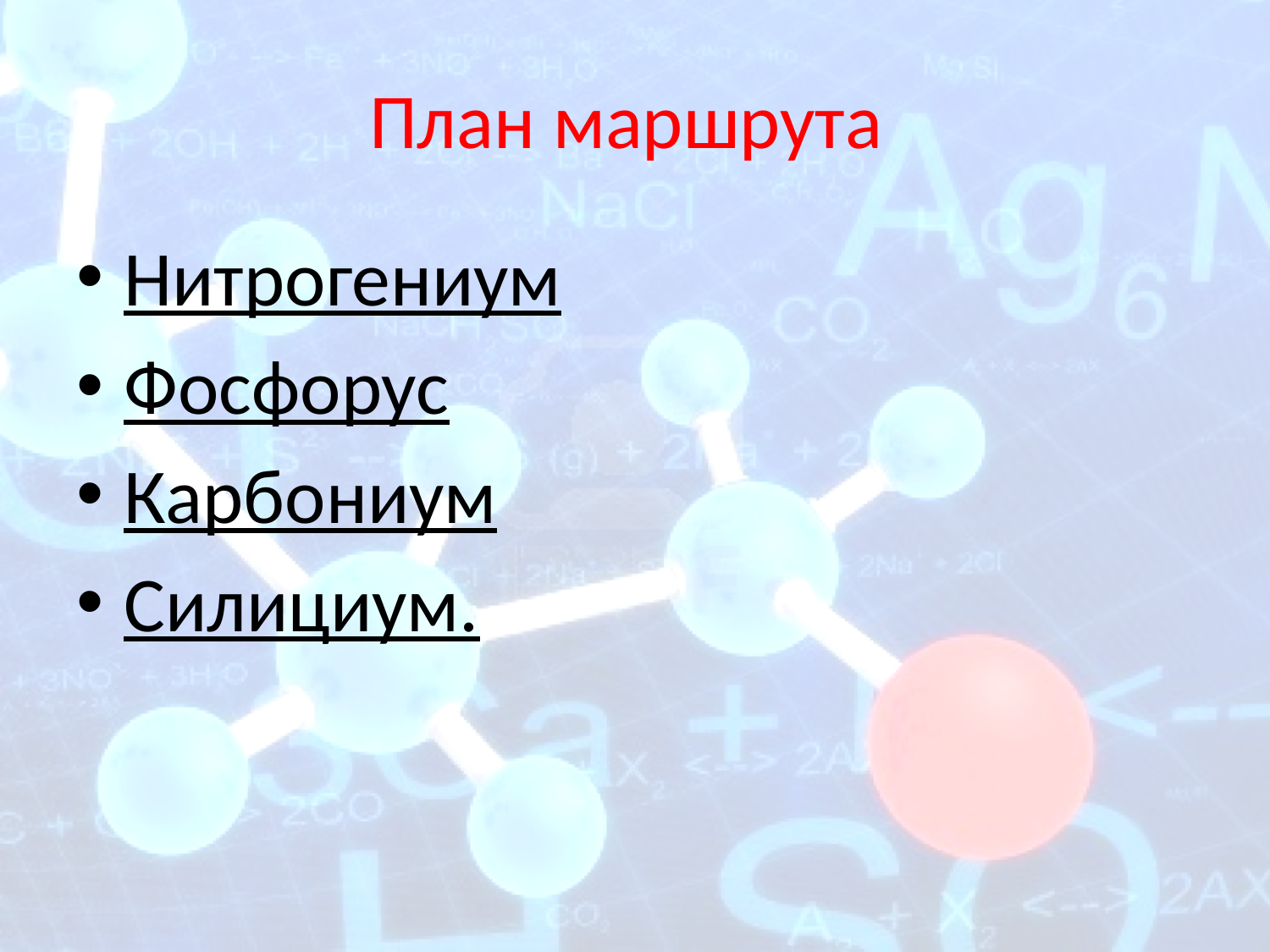

# План маршрута
Нитрогениум
Фосфорус
Карбониум
Силициум.